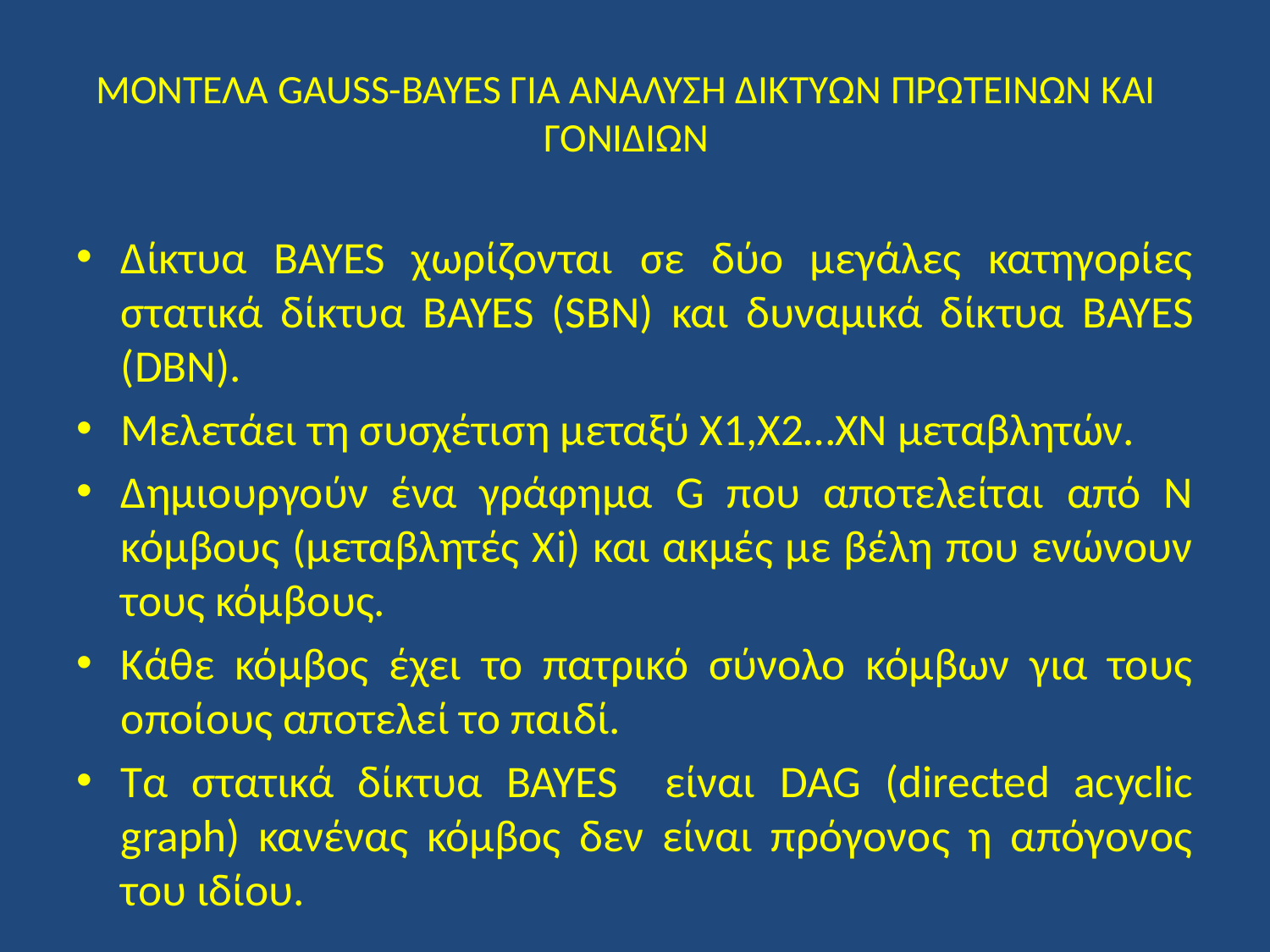

# ΜΟΝΤΕΛΑ GAUSS-BAYES ΓΙΑ ΑΝΑΛΥΣΗ ΔΙΚΤΥΩΝ ΠΡΩΤΕΙΝΩΝ ΚΑΙ ΓΟΝΙΔΙΩΝ
Δίκτυα BAYES χωρίζονται σε δύο μεγάλες κατηγορίες στατικά δίκτυα BAYES (SBN) και δυναμικά δίκτυα BAYES (DBN).
Μελετάει τη συσχέτιση μεταξύ Χ1,Χ2…ΧΝ μεταβλητών.
Δημιουργούν ένα γράφημα G που αποτελείται από Ν κόμβους (μεταβλητές Χi) και ακμές με βέλη που ενώνουν τους κόμβους.
Κάθε κόμβος έχει το πατρικό σύνολο κόμβων για τους οποίους αποτελεί το παιδί.
Τα στατικά δίκτυα BAYES  είναι DAG (directed acyclic graph) κανένας κόμβος δεν είναι πρόγονος η απόγονος του ιδίου.